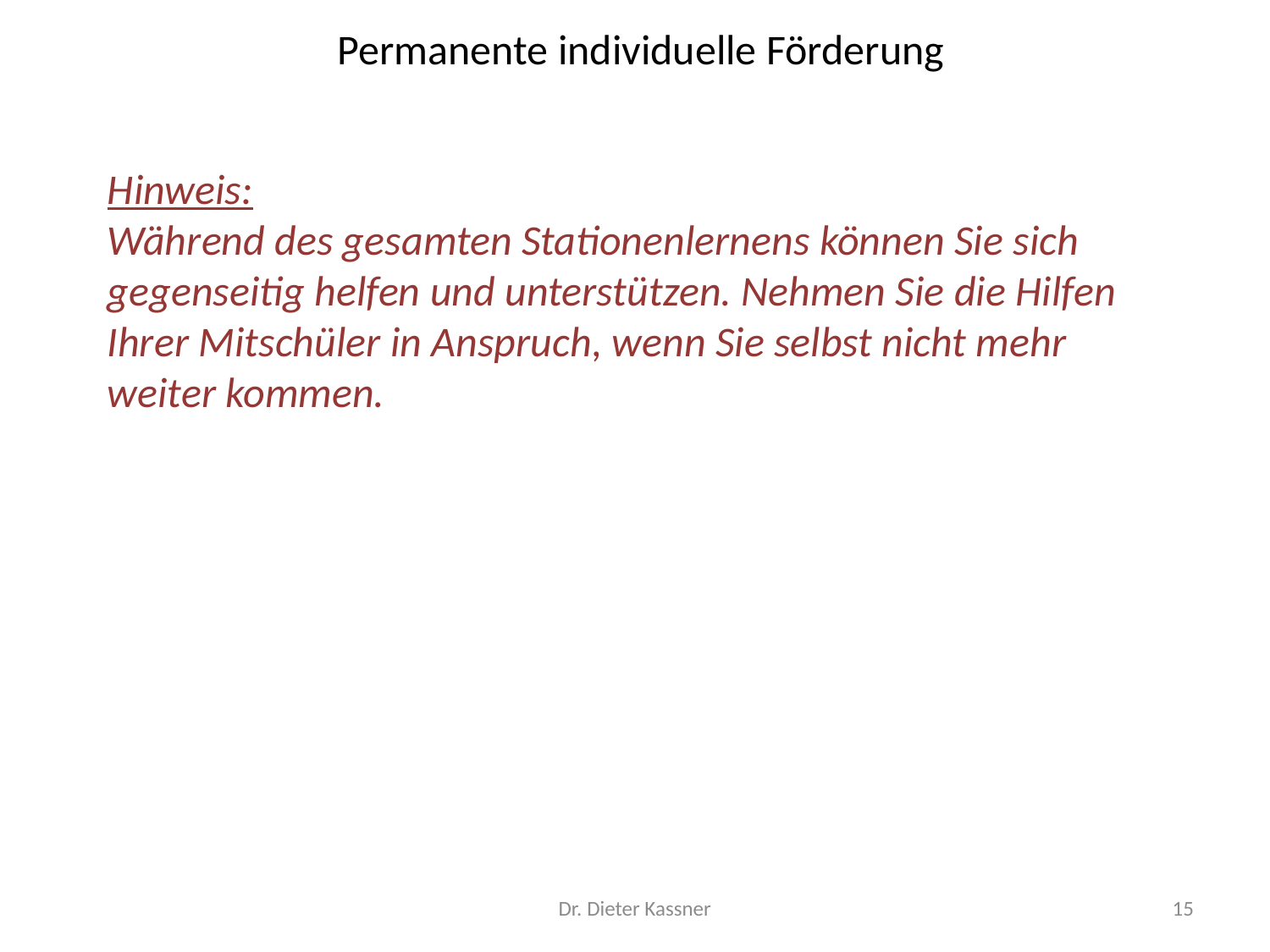

Permanente individuelle Förderung
Hinweis:
Während des gesamten Stationenlernens können Sie sich gegenseitig helfen und unterstützen. Nehmen Sie die Hilfen Ihrer Mitschüler in Anspruch, wenn Sie selbst nicht mehr weiter kommen.

Dr. Dieter Kassner
15